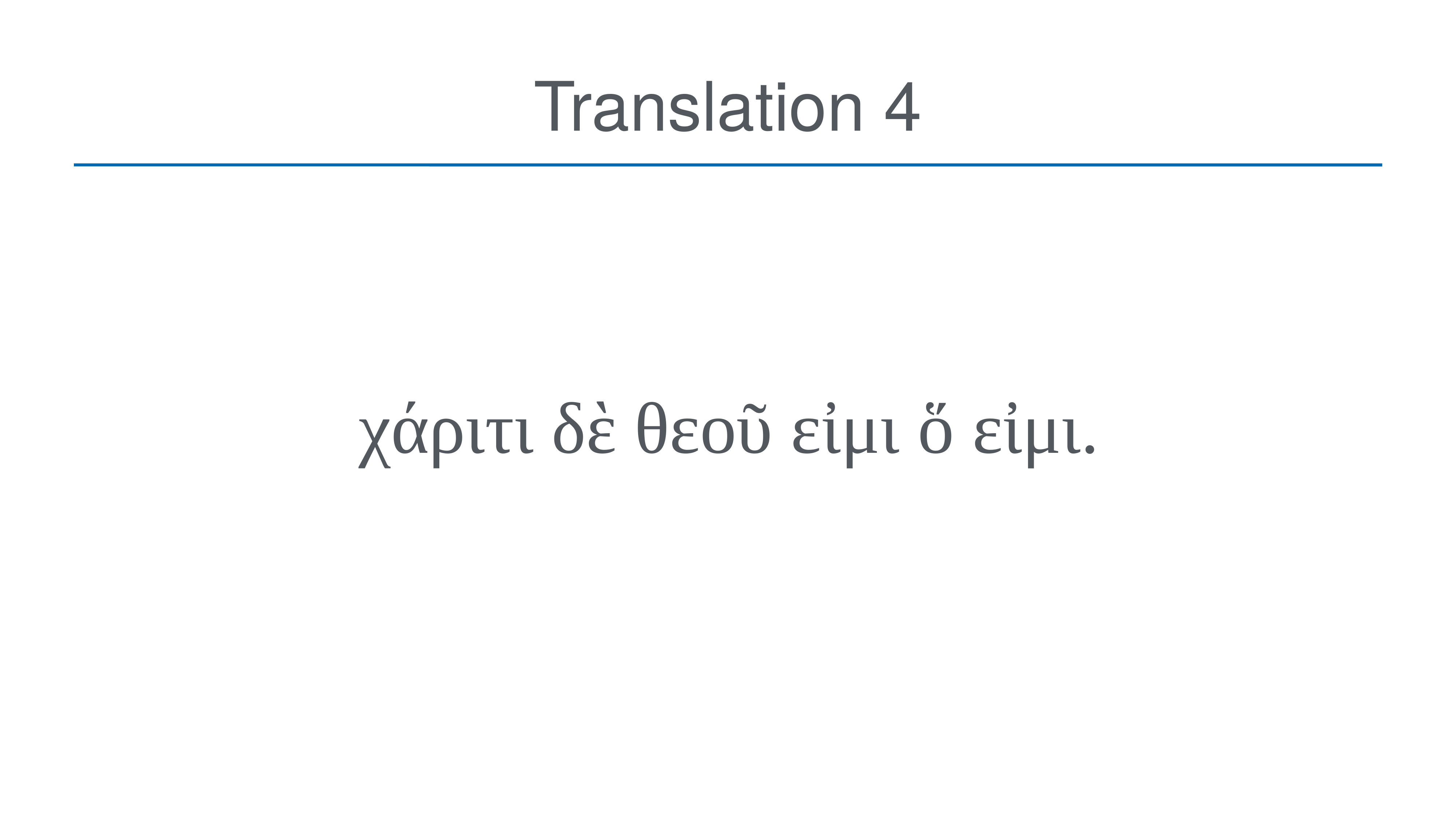

# Translation 4
χάριτι δὲ θεοῦ εἰμι ὅ εἰμι.